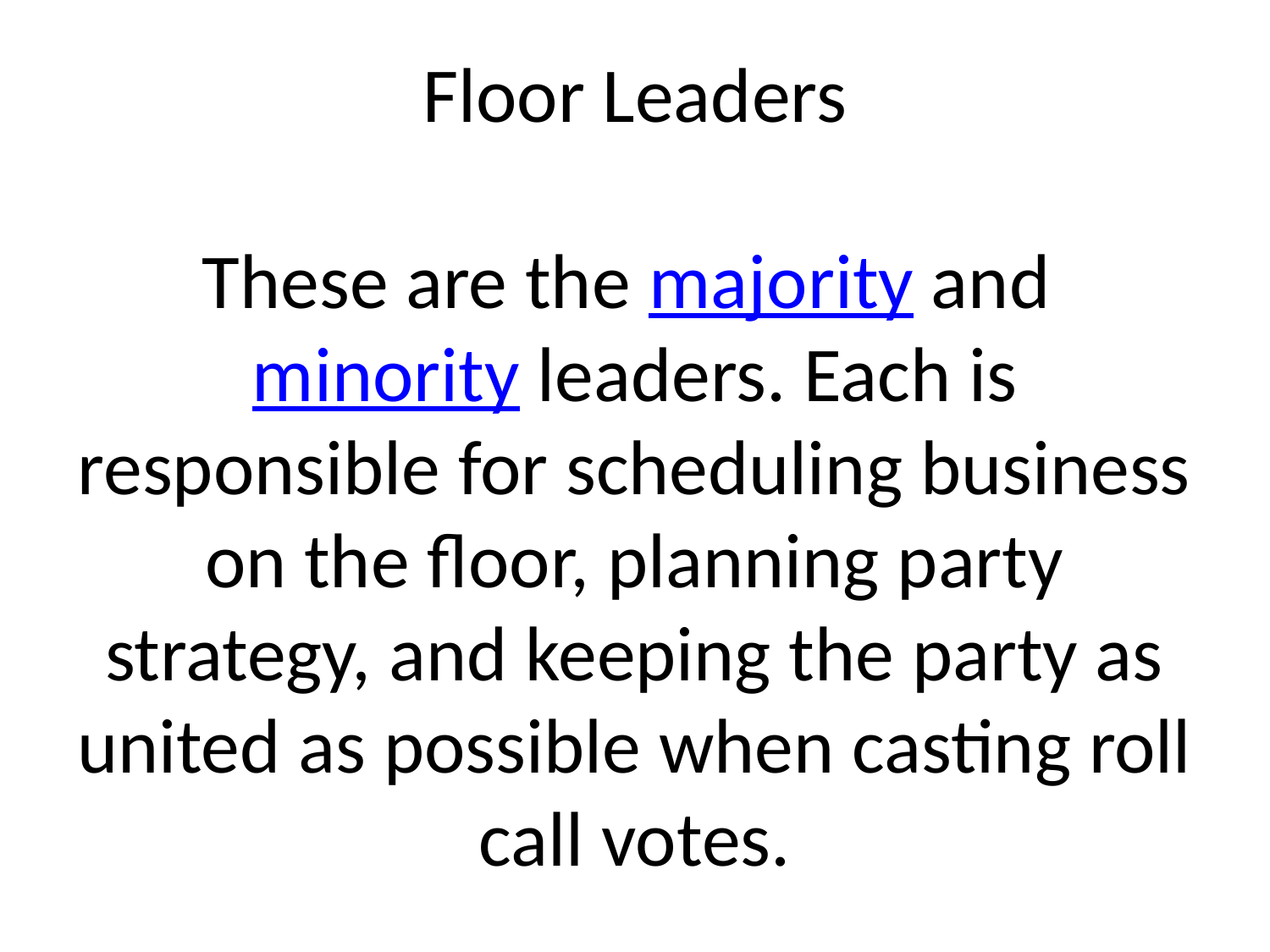

# Floor Leaders These are the majority and minority leaders. Each is responsible for scheduling business on the floor, planning party strategy, and keeping the party as united as possible when casting roll call votes.